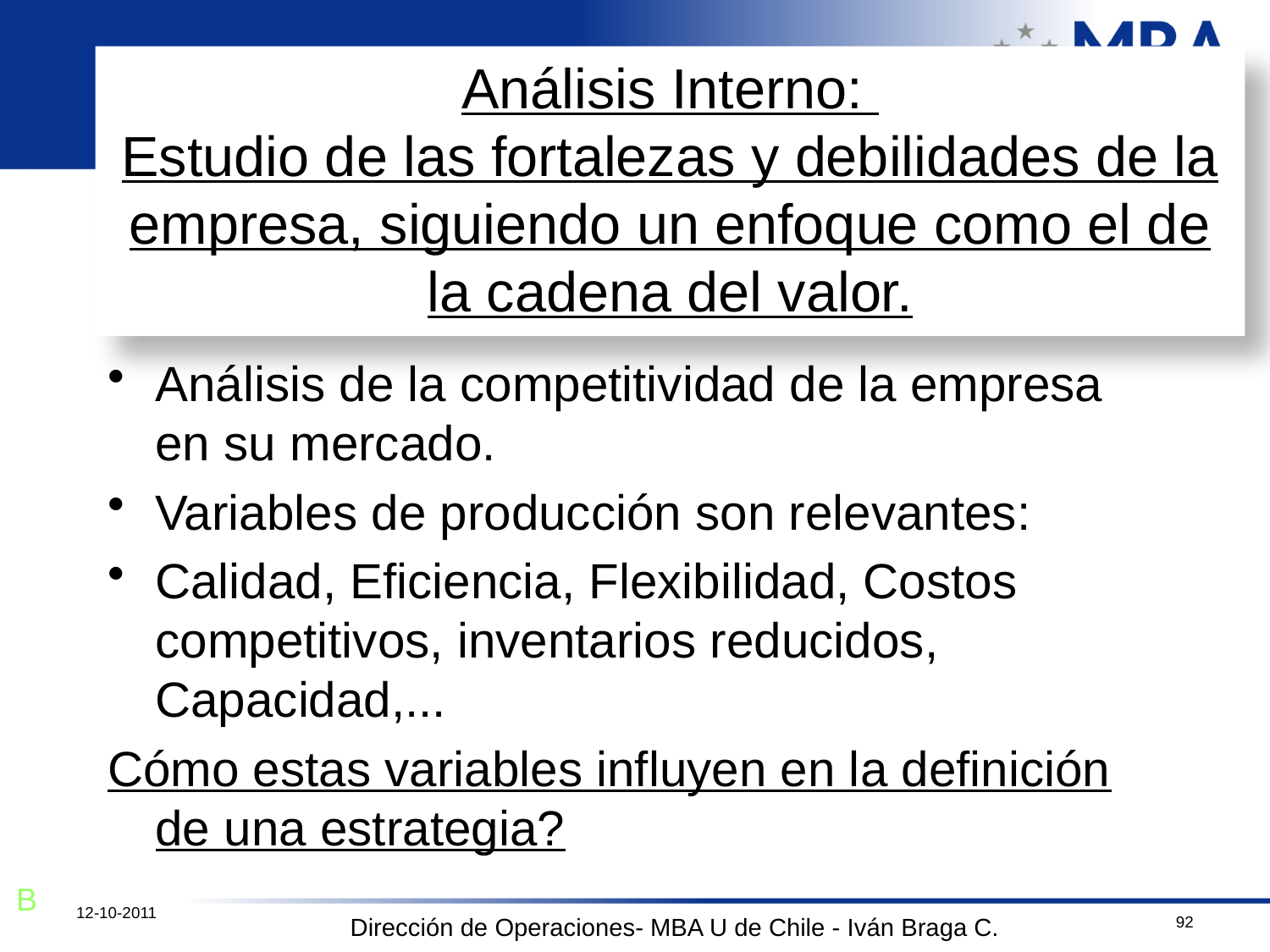

# Análisis Interno: Estudio de las fortalezas y debilidades de la empresa, siguiendo un enfoque como el de la cadena del valor.
Análisis de la competitividad de la empresa en su mercado.
Variables de producción son relevantes:
Calidad, Eficiencia, Flexibilidad, Costos competitivos, inventarios reducidos, Capacidad,...
Cómo estas variables influyen en la definición de una estrategia?
B
12-10-2011

92